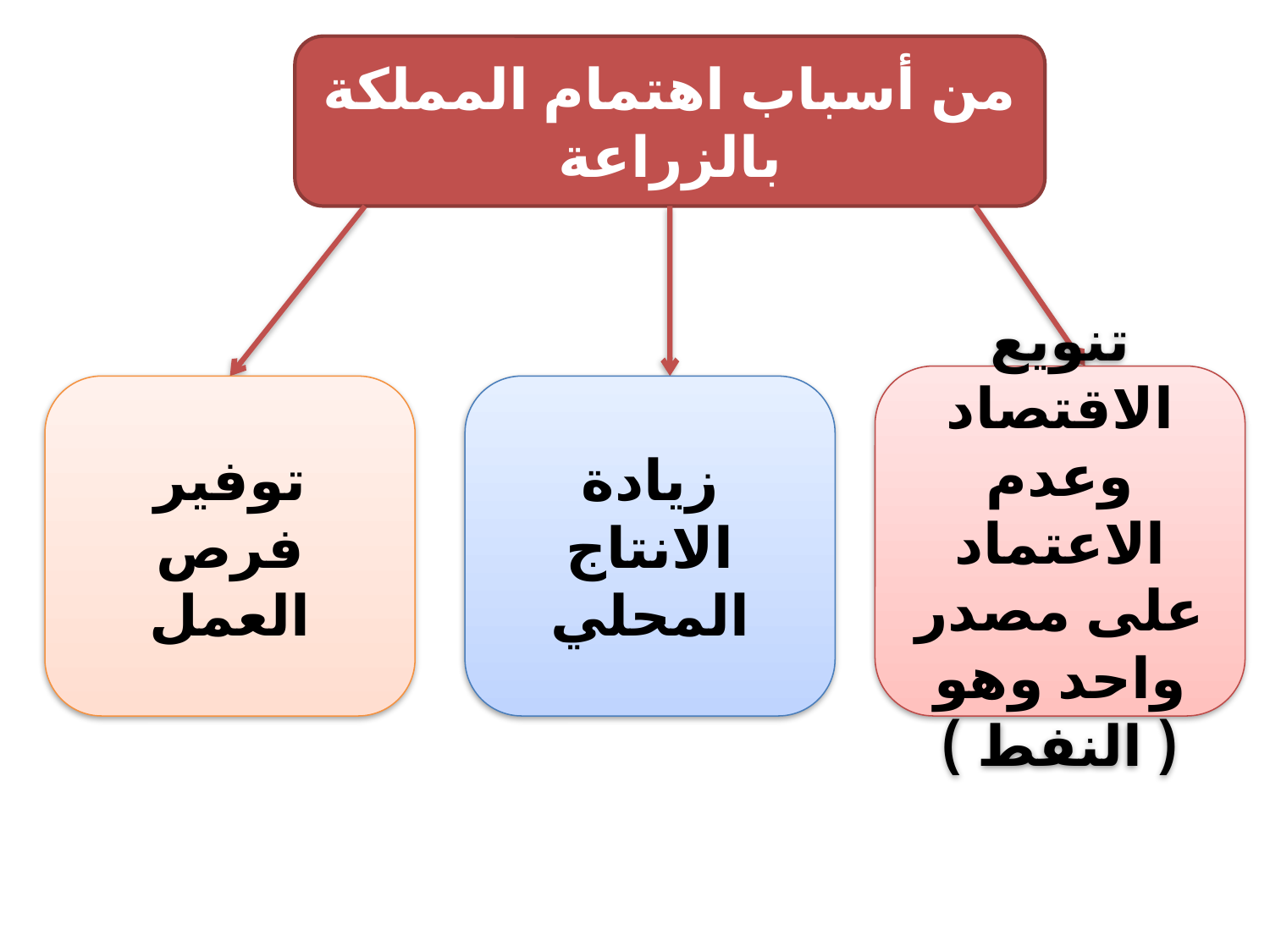

من أسباب اهتمام المملكة بالزراعة
تنويع الاقتصاد وعدم الاعتماد على مصدر واحد وهو ( النفط )
توفير فرص العمل
زيادة الانتاج المحلي